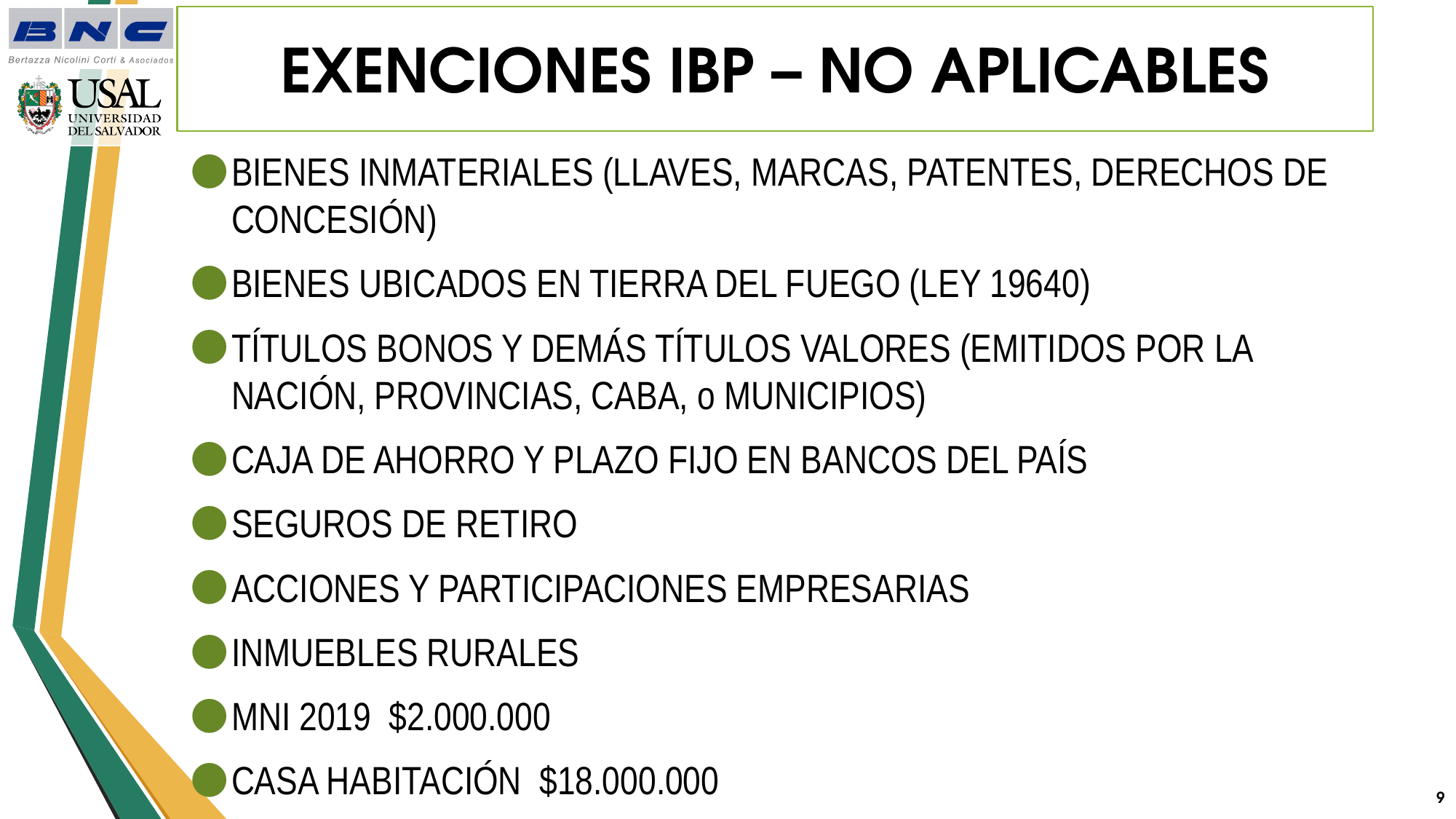

# EXENCIONES IBP – NO APLICABLES
BIENES INMATERIALES (LLAVES, MARCAS, PATENTES, DERECHOS DE CONCESIÓN)
BIENES UBICADOS EN TIERRA DEL FUEGO (LEY 19640)
TÍTULOS BONOS Y DEMÁS TÍTULOS VALORES (EMITIDOS POR LA NACIÓN, PROVINCIAS, CABA, o MUNICIPIOS)
CAJA DE AHORRO Y PLAZO FIJO EN BANCOS DEL PAÍS
SEGUROS DE RETIRO
ACCIONES Y PARTICIPACIONES EMPRESARIAS
INMUEBLES RURALES
MNI 2019  $2.000.000
CASA HABITACIÓN  $18.000.000
9